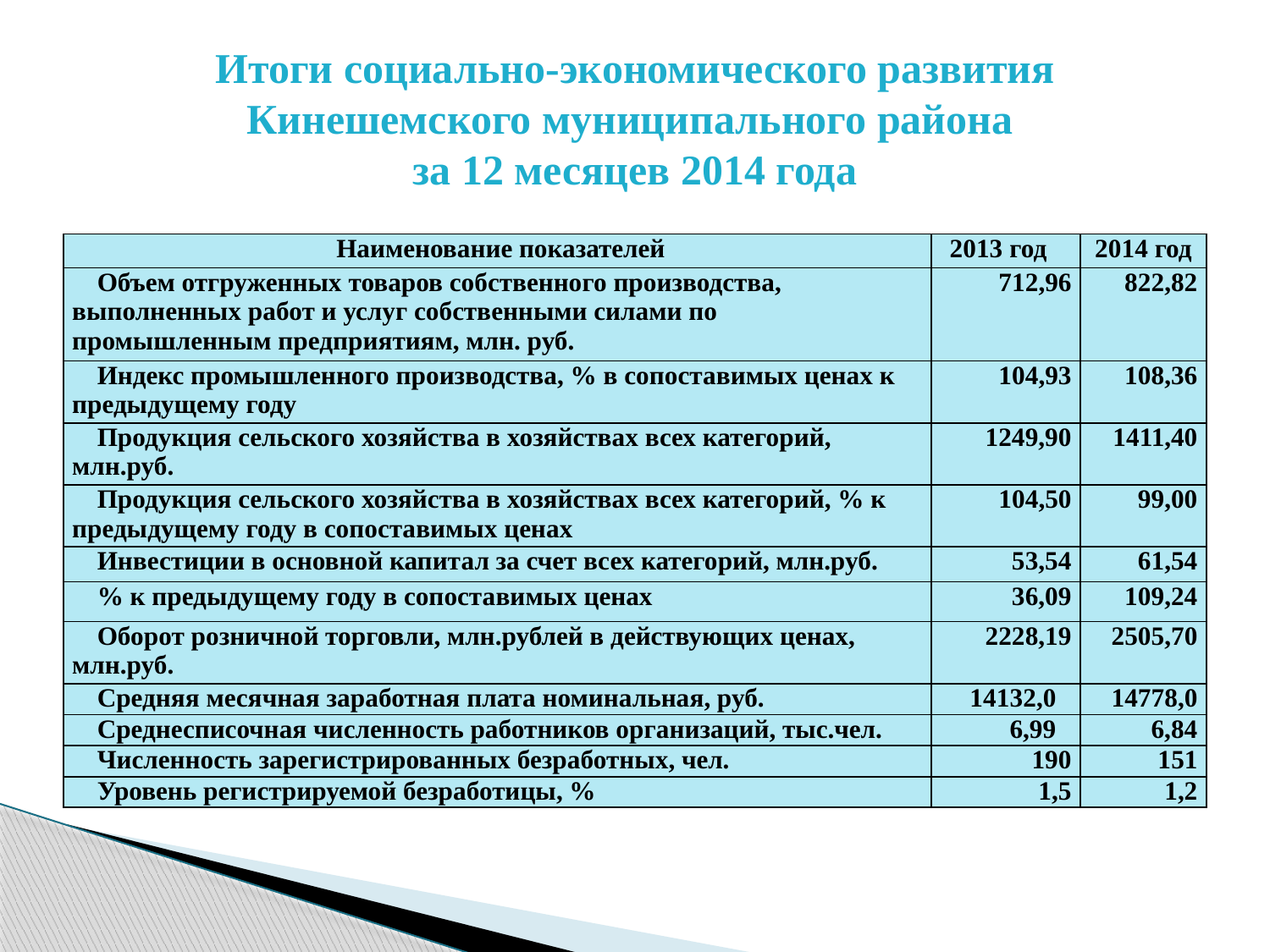

# Итоги социально-экономического развития Кинешемского муниципального района за 12 месяцев 2014 года

| Наименование показателей | 2013 год | 2014 год |
| --- | --- | --- |
| Объем отгруженных товаров собственного производства, выполненных работ и услуг собственными силами по промышленным предприятиям, млн. руб. | 712,96 | 822,82 |
| Индекс промышленного производства, % в сопоставимых ценах к предыдущему году | 104,93 | 108,36 |
| Продукция сельского хозяйства в хозяйствах всех категорий, млн.руб. | 1249,90 | 1411,40 |
| Продукция сельского хозяйства в хозяйствах всех категорий, % к предыдущему году в сопоставимых ценах | 104,50 | 99,00 |
| Инвестиции в основной капитал за счет всех категорий, млн.руб. | 53,54 | 61,54 |
| % к предыдущему году в сопоставимых ценах | 36,09 | 109,24 |
| Оборот розничной торговли, млн.рублей в действующих ценах, млн.руб. | 2228,19 | 2505,70 |
| Средняя месячная заработная плата номинальная, руб. | 14132,0 | 14778,0 |
| Среднесписочная численность работников организаций, тыс.чел. | 6,99 | 6,84 |
| Численность зарегистрированных безработных, чел. | 190 | 151 |
| Уровень регистрируемой безработицы, % | 1,5 | 1,2 |